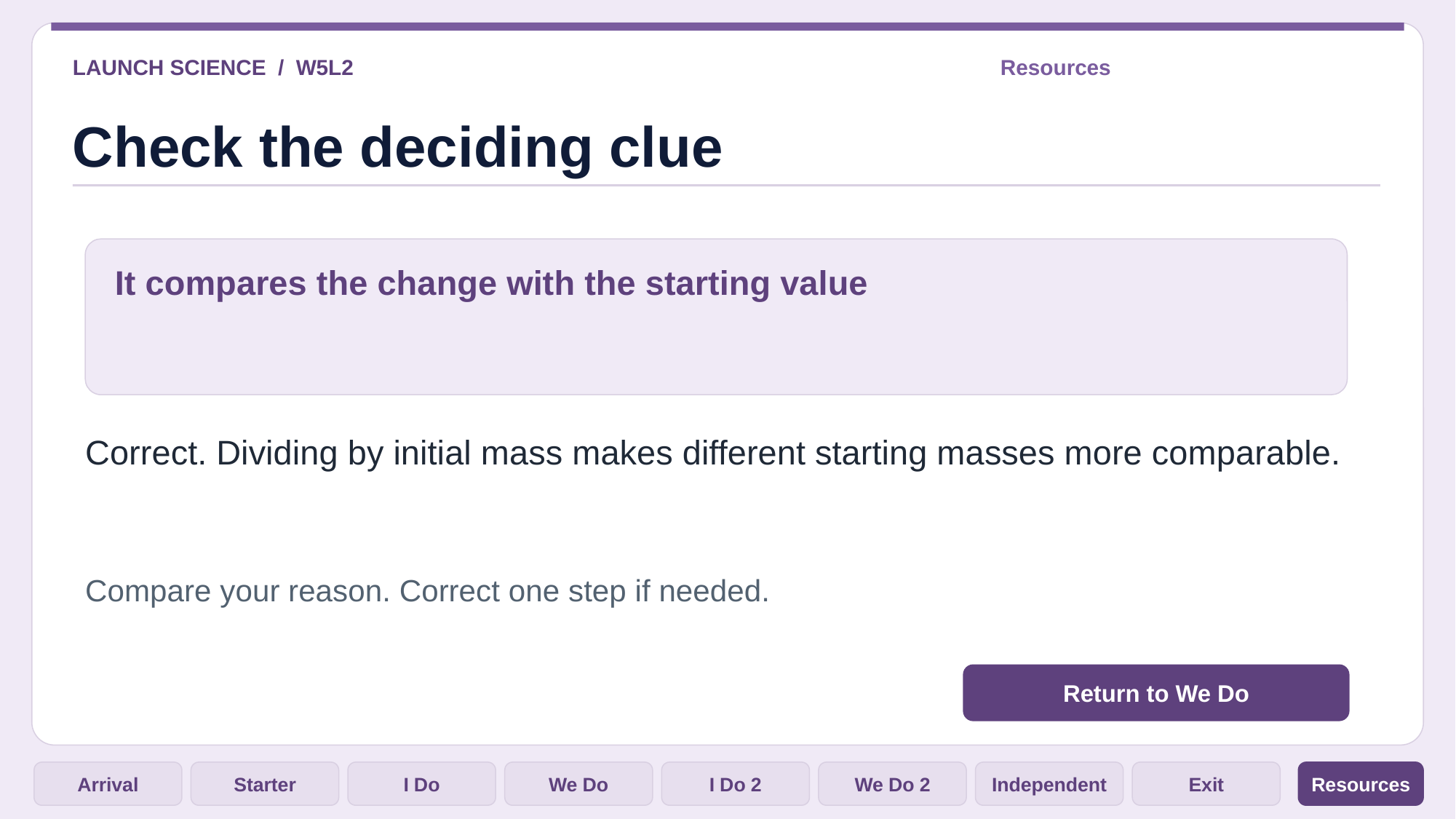

LAUNCH SCIENCE  /  W5L2
Resources
Check the deciding clue

It compares the change with the starting value
Correct. Dividing by initial mass makes different starting masses more comparable.
Compare your reason. Correct one step if needed.
Return to We Do
Arrival
Starter
I Do
We Do
I Do 2
We Do 2
Independent
Exit
Resources